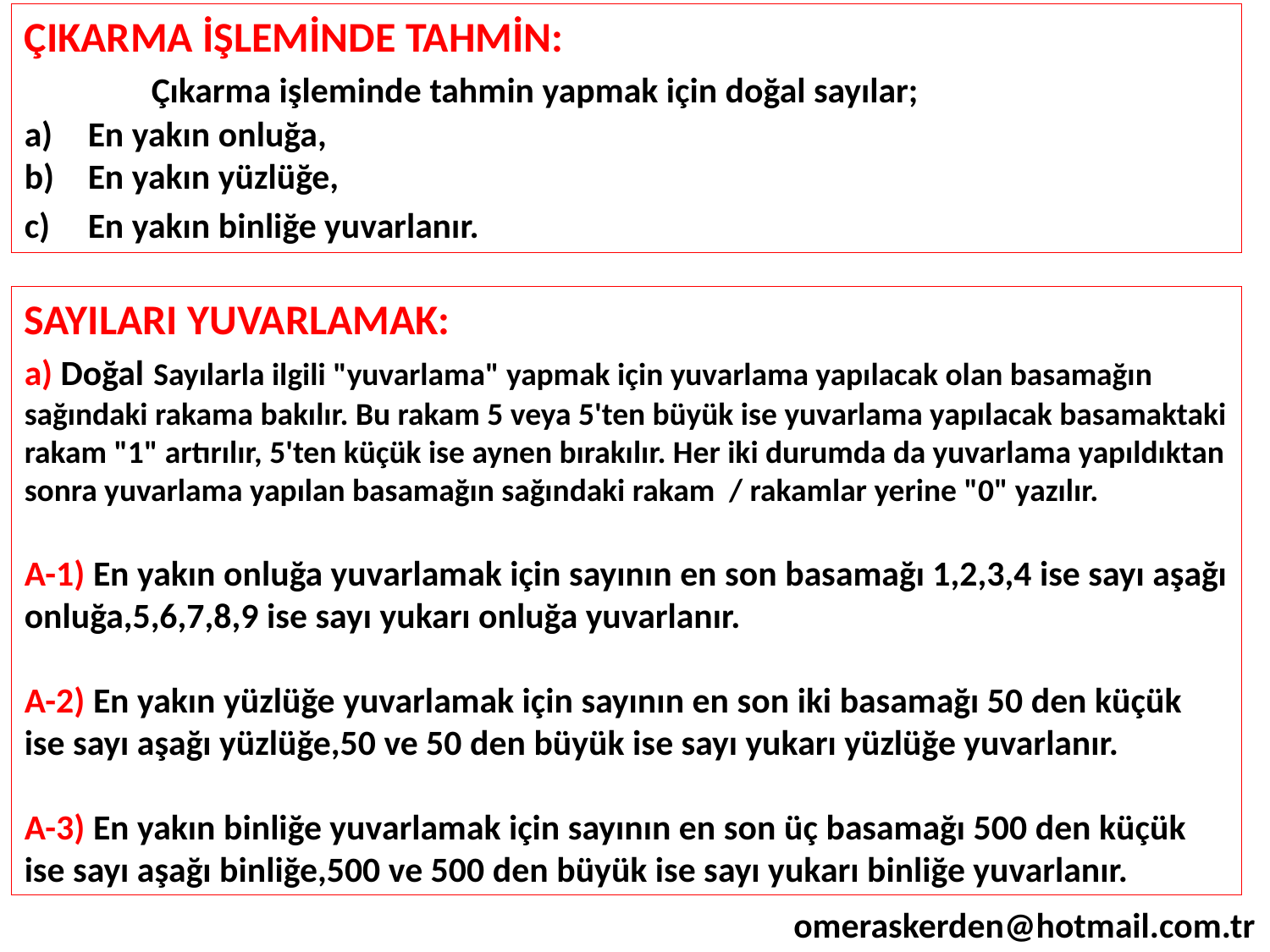

ÇIKARMA İŞLEMİNDE TAHMİN:
	Çıkarma işleminde tahmin yapmak için doğal sayılar;
En yakın onluğa,
En yakın yüzlüğe,
En yakın binliğe yuvarlanır.
SAYILARI YUVARLAMAK:
a) Doğal Sayılarla ilgili "yuvarlama" yapmak için yuvarlama yapılacak olan basamağın sağındaki rakama bakılır. Bu rakam 5 veya 5'ten büyük ise yuvarlama yapılacak basamaktaki rakam "1" artırılır, 5'ten küçük ise aynen bırakılır. Her iki durumda da yuvarlama yapıldıktan sonra yuvarlama yapılan basamağın sağındaki rakam  / rakamlar yerine "0" yazılır.

A-1) En yakın onluğa yuvarlamak için sayının en son basamağı 1,2,3,4 ise sayı aşağı onluğa,5,6,7,8,9 ise sayı yukarı onluğa yuvarlanır.

A-2) En yakın yüzlüğe yuvarlamak için sayının en son iki basamağı 50 den küçük ise sayı aşağı yüzlüğe,50 ve 50 den büyük ise sayı yukarı yüzlüğe yuvarlanır.

A-3) En yakın binliğe yuvarlamak için sayının en son üç basamağı 500 den küçük ise sayı aşağı binliğe,500 ve 500 den büyük ise sayı yukarı binliğe yuvarlanır.
omeraskerden@hotmail.com.tr